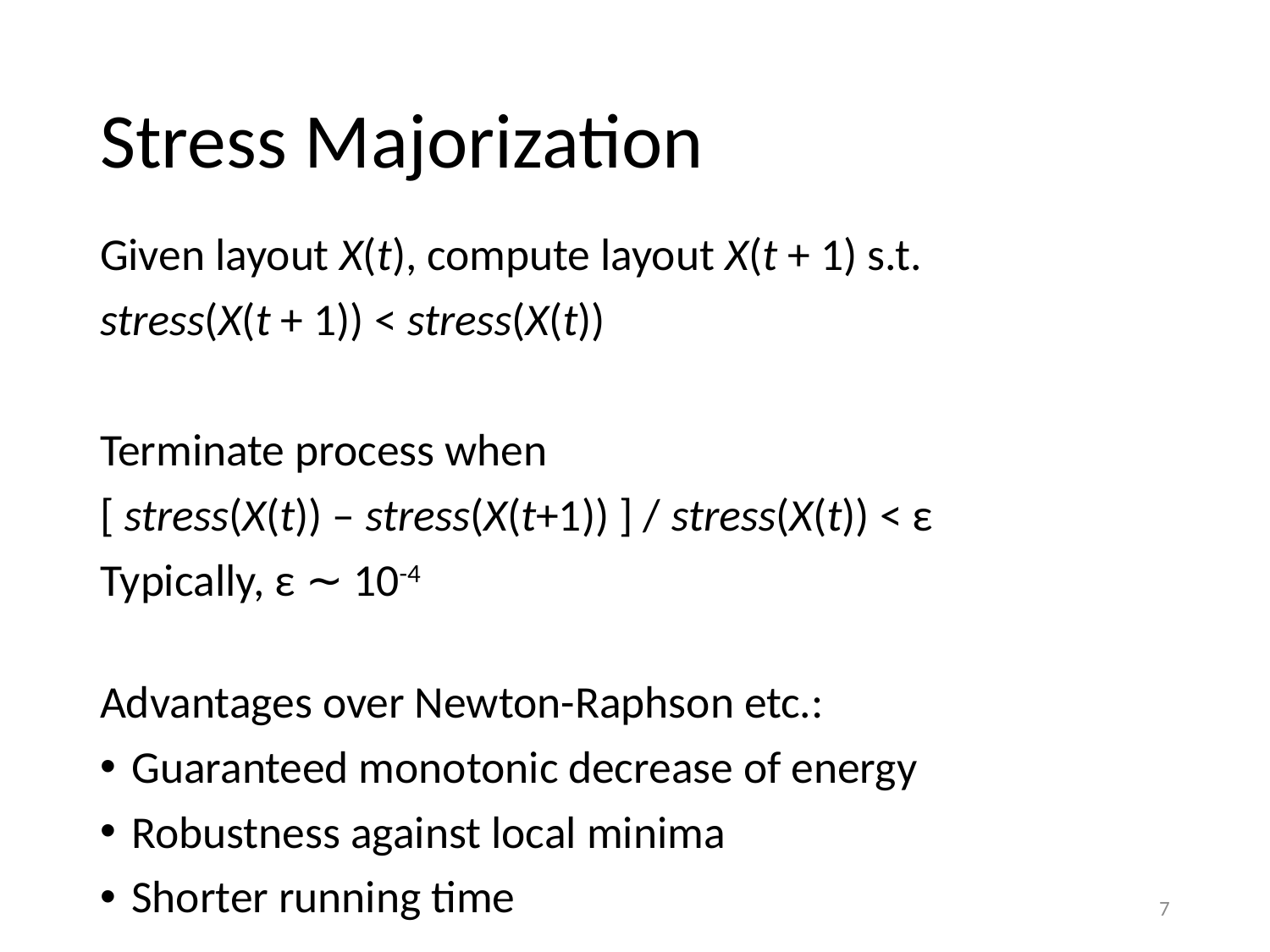

# Stress Majorization
Given layout X(t), compute layout X(t + 1) s.t.
stress(X(t + 1)) < stress(X(t))

Terminate process when
[ stress(X(t)) – stress(X(t+1)) ] / stress(X(t)) < ε
Typically, ε ∼ 10-4

Advantages over Newton-Raphson etc.:
Guaranteed monotonic decrease of energy
Robustness against local minima
Shorter running time

7